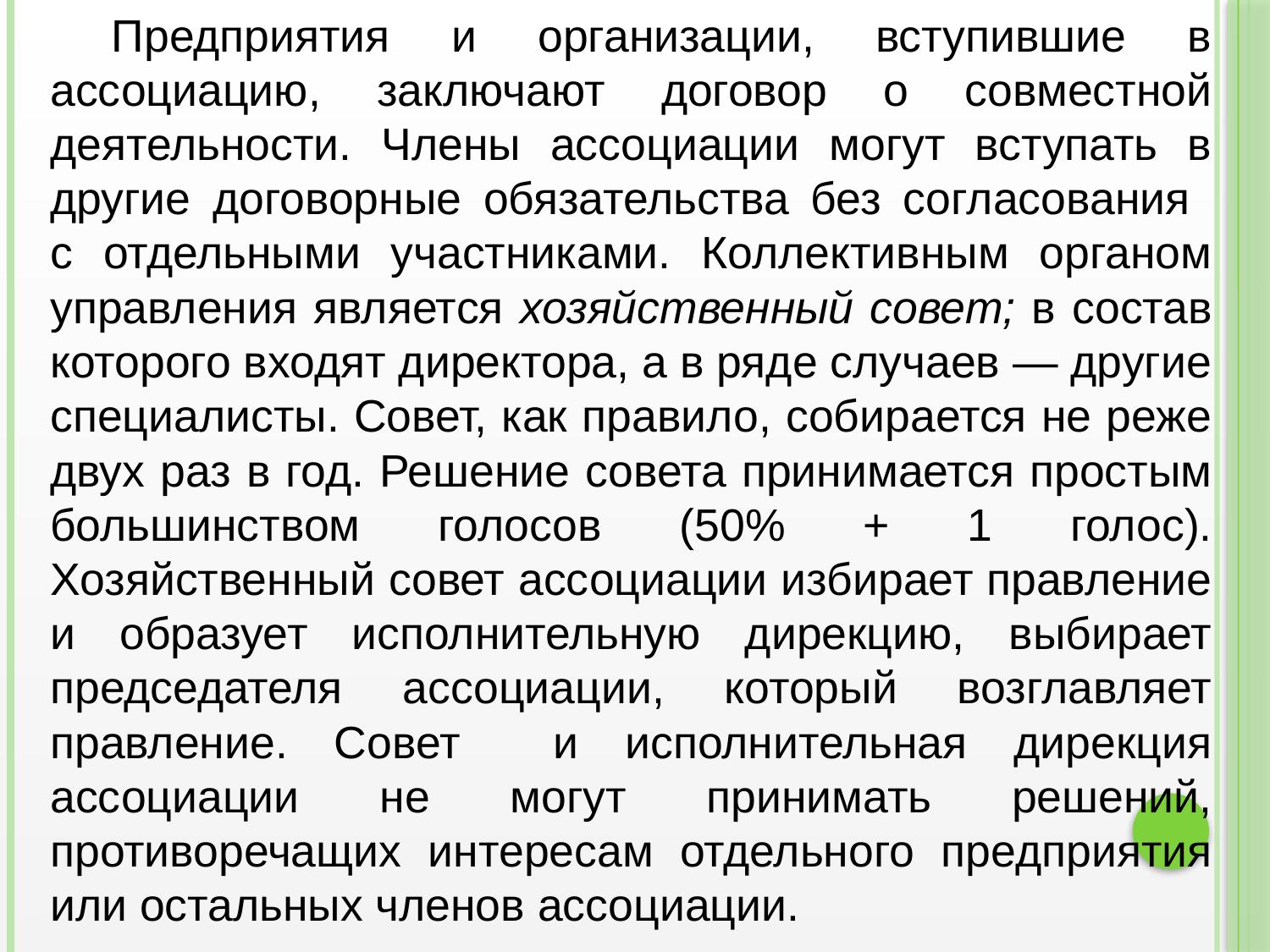

Предприятия и организации, вступившие в ассоциацию, заключают договор о совместной деятельности. Члены ассоциации могут вступать в другие договорные обязательства без согласования
с отдельными участниками. Коллективным органом управления является хозяйственный совет; в состав которого входят директора, а в ряде случаев — другие специалисты. Совет, как правило, собирается не реже двух раз в год. Решение совета принимается простым большинством голосов (50% + 1 голос). Хозяйственный совет ассоциации избирает правление и образует исполнительную дирекцию, выбирает председателя ассоциации, который возглавляет правление. Совет  и исполнительная дирекция ассоциации не могут принимать решений, противоречащих интересам отдельного предприятия или остальных членов ассоциации.